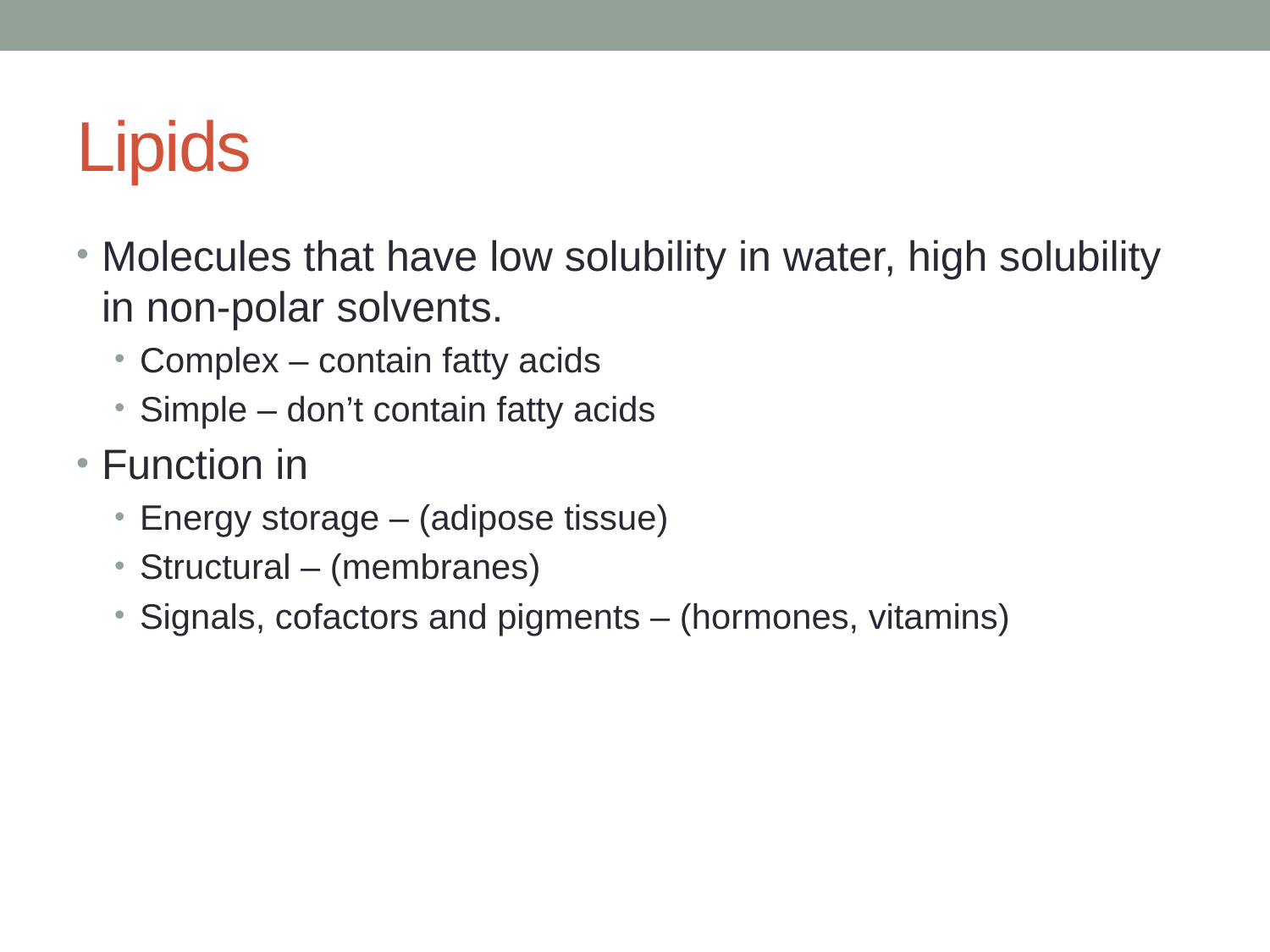

# Lipids
Molecules that have low solubility in water, high solubility in non-polar solvents.
Complex – contain fatty acids
Simple – don’t contain fatty acids
Function in
Energy storage – (adipose tissue)
Structural – (membranes)
Signals, cofactors and pigments – (hormones, vitamins)